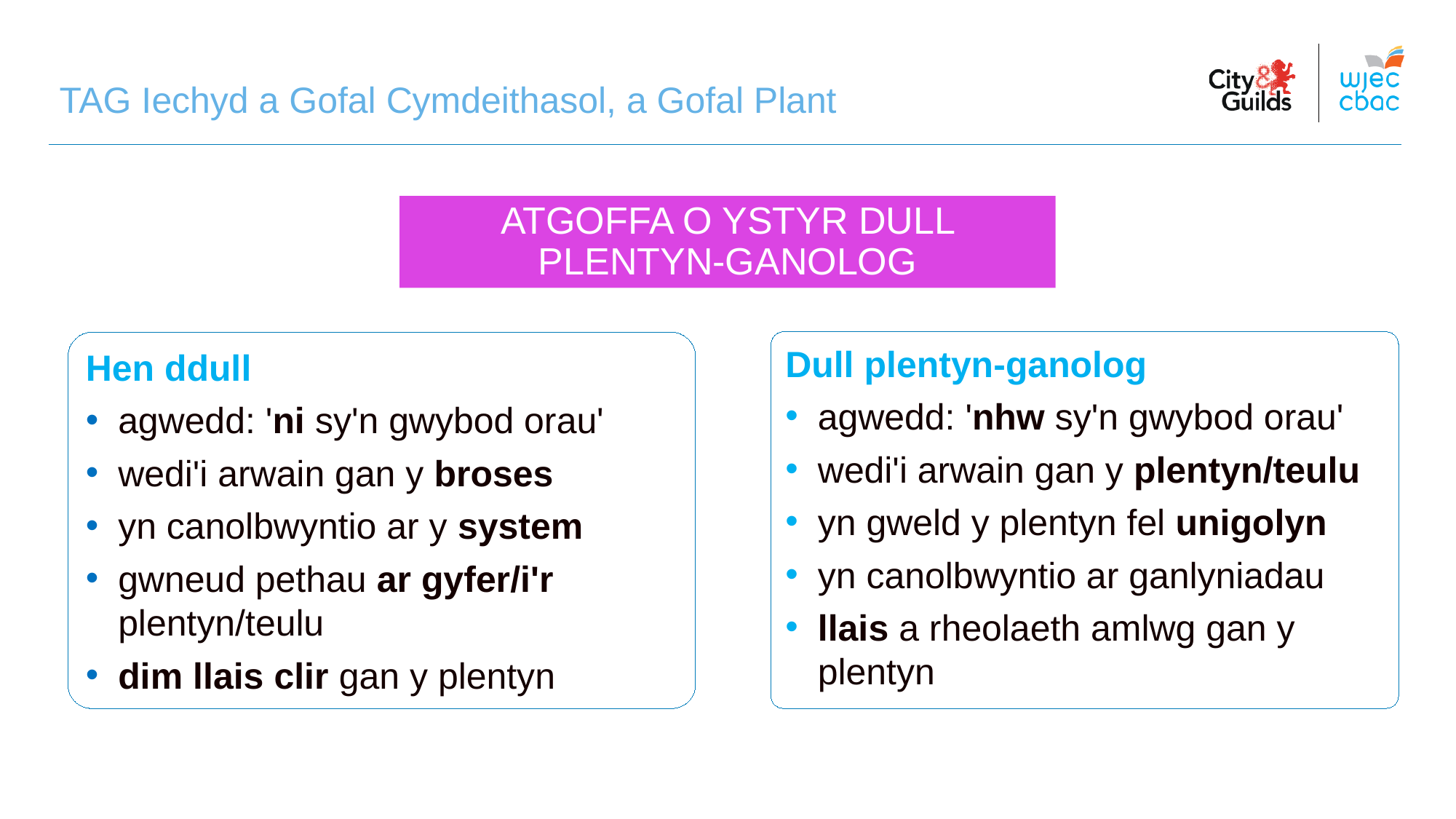

TAG Iechyd a Gofal Cymdeithasol, a Gofal Plant
# ATGOFFA O YSTYR DULL PLENTYN-GANOLOG
Dull plentyn-ganolog
agwedd: 'nhw sy'n gwybod orau'
wedi'i arwain gan y plentyn/teulu
yn gweld y plentyn fel unigolyn
yn canolbwyntio ar ganlyniadau
llais a rheolaeth amlwg gan y plentyn
Hen ddull
agwedd: 'ni sy'n gwybod orau'
wedi'i arwain gan y broses
yn canolbwyntio ar y system
gwneud pethau ar gyfer/i'r plentyn/teulu
dim llais clir gan y plentyn